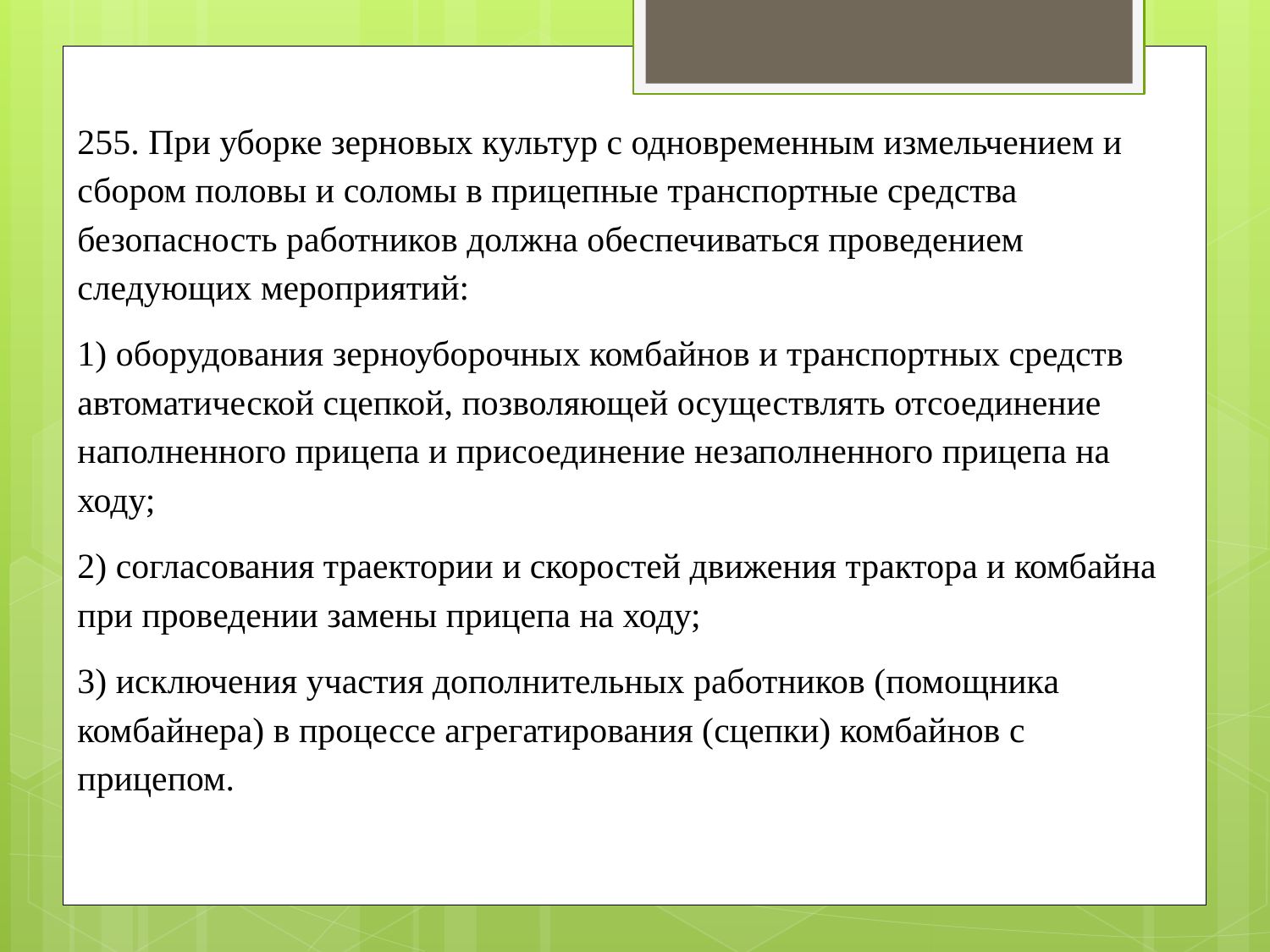

255. При уборке зерновых культур с одновременным измельчением и сбором половы и соломы в прицепные транспортные средства безопасность работников должна обеспечиваться проведением следующих мероприятий:
1) оборудования зерноуборочных комбайнов и транспортных средств автоматической сцепкой, позволяющей осуществлять отсоединение наполненного прицепа и присоединение незаполненного прицепа на ходу;
2) согласования траектории и скоростей движения трактора и комбайна при проведении замены прицепа на ходу;
3) исключения участия дополнительных работников (помощника комбайнера) в процессе агрегатирования (сцепки) комбайнов с прицепом.